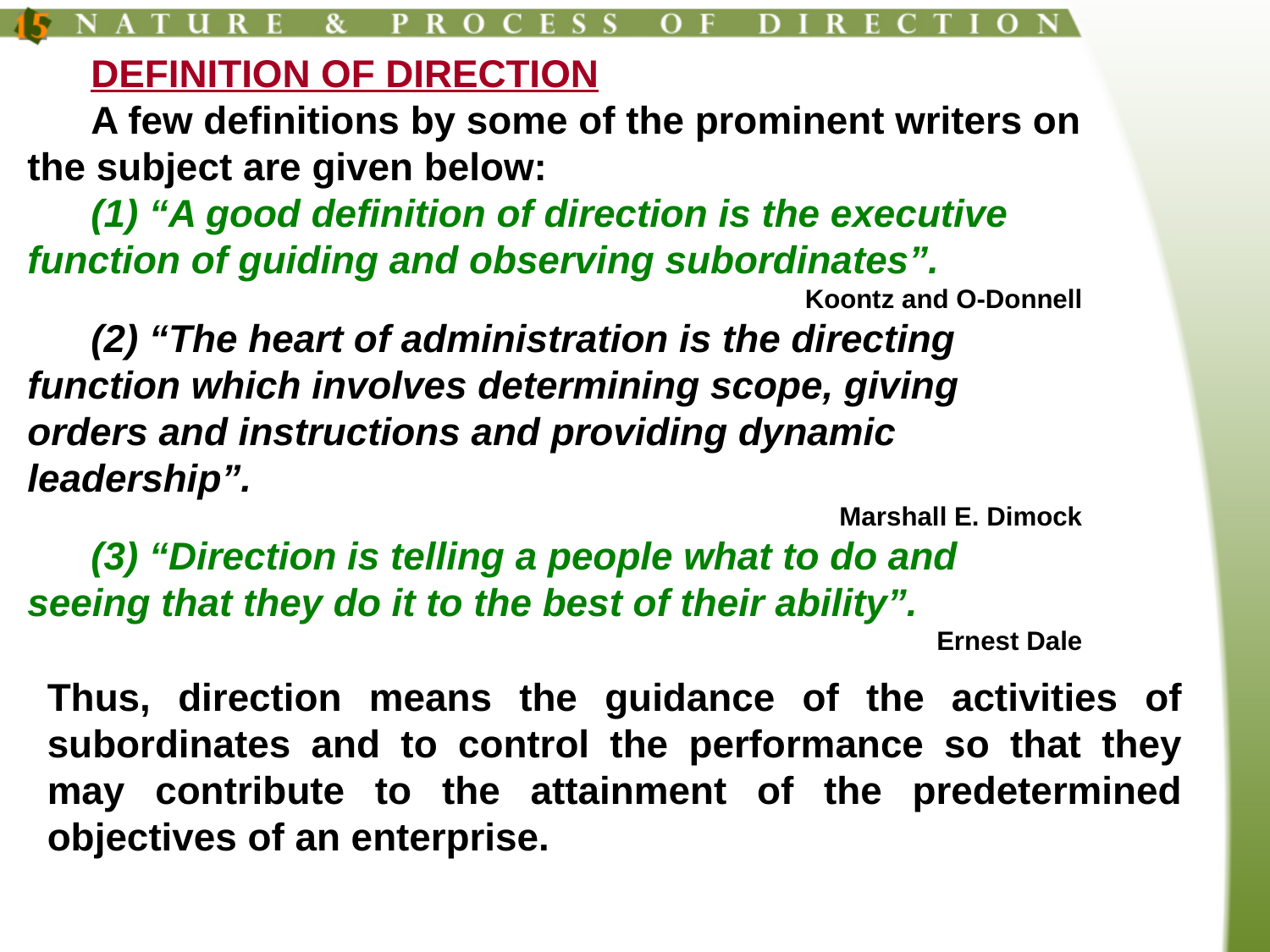

DEFINITION OF DIRECTION
A few definitions by some of the prominent writers on the subject are given below:
(1) “A good definition of direction is the executive function of guiding and observing subordinates”.
Koontz and O-Donnell
(2) “The heart of administration is the directing function which involves determining scope, giving orders and instructions and providing dynamic leadership”.
Marshall E. Dimock
(3) “Direction is telling a people what to do and seeing that they do it to the best of their ability”.
Ernest Dale
Thus, direction means the guidance of the activities of subordinates and to control the performance so that they may contribute to the attainment of the predetermined objectives of an enterprise.